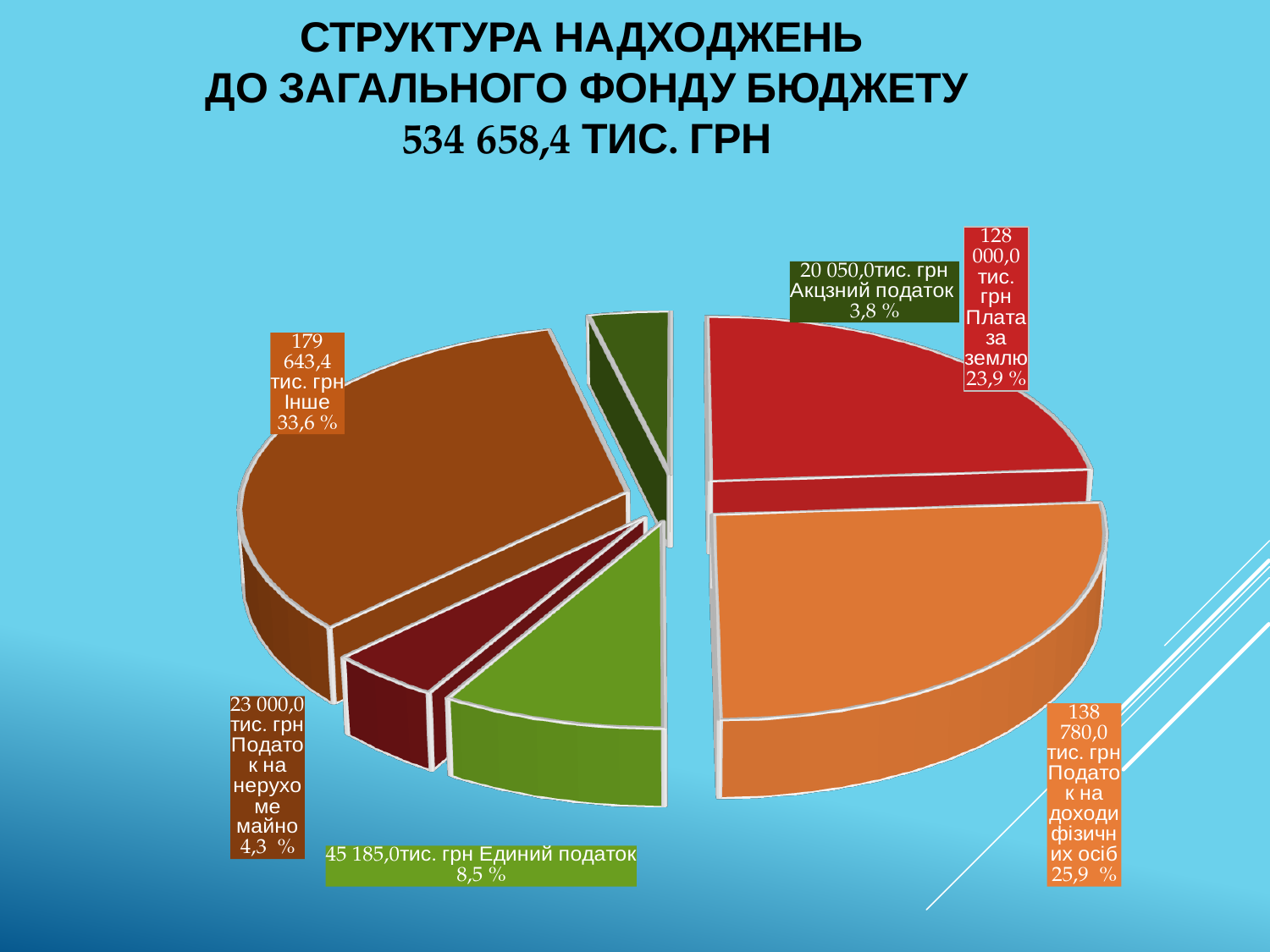

# Структура надходжень до загального фонду бюджету 534 658,4 тис. грн

[unsupported chart]